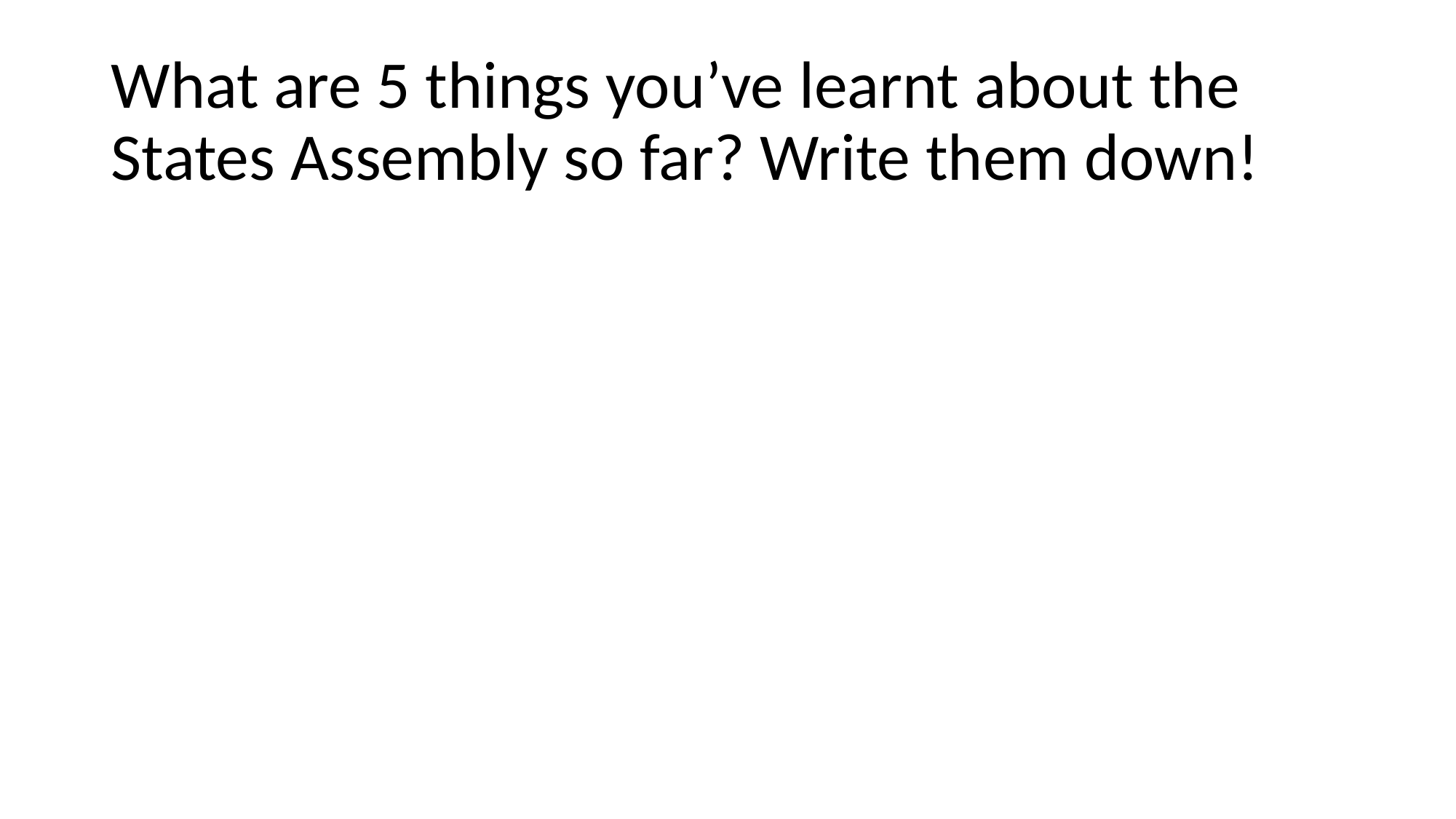

# What are 5 things you’ve learnt about the States Assembly so far? Write them down!